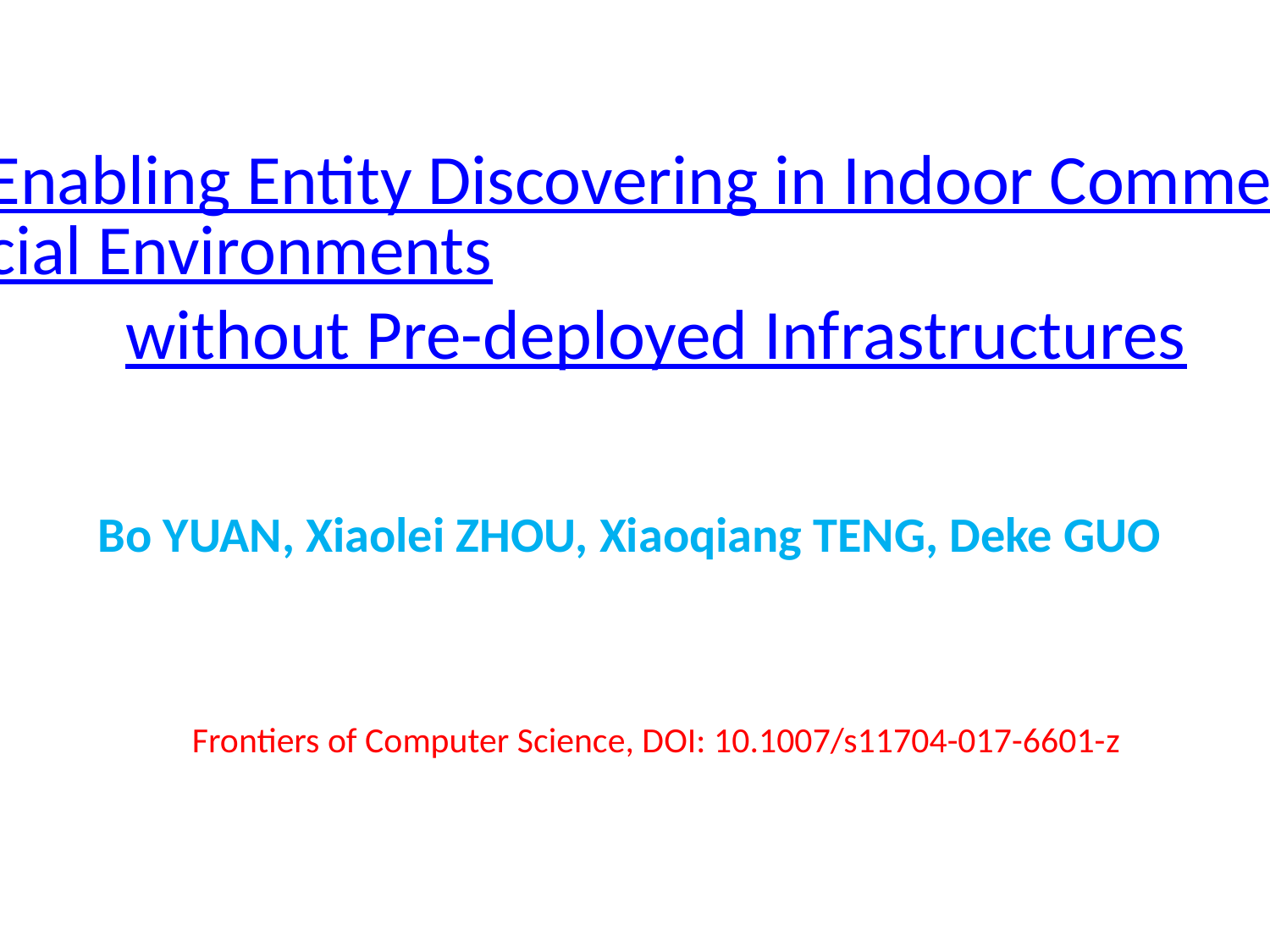

# Enabling Entity Discovering in Indoor Commercial Environments
without Pre-deployed Infrastructures
Bo YUAN, Xiaolei ZHOU, Xiaoqiang TENG, Deke GUO
Frontiers of Computer Science, DOI: 10.1007/s11704-017-6601-z